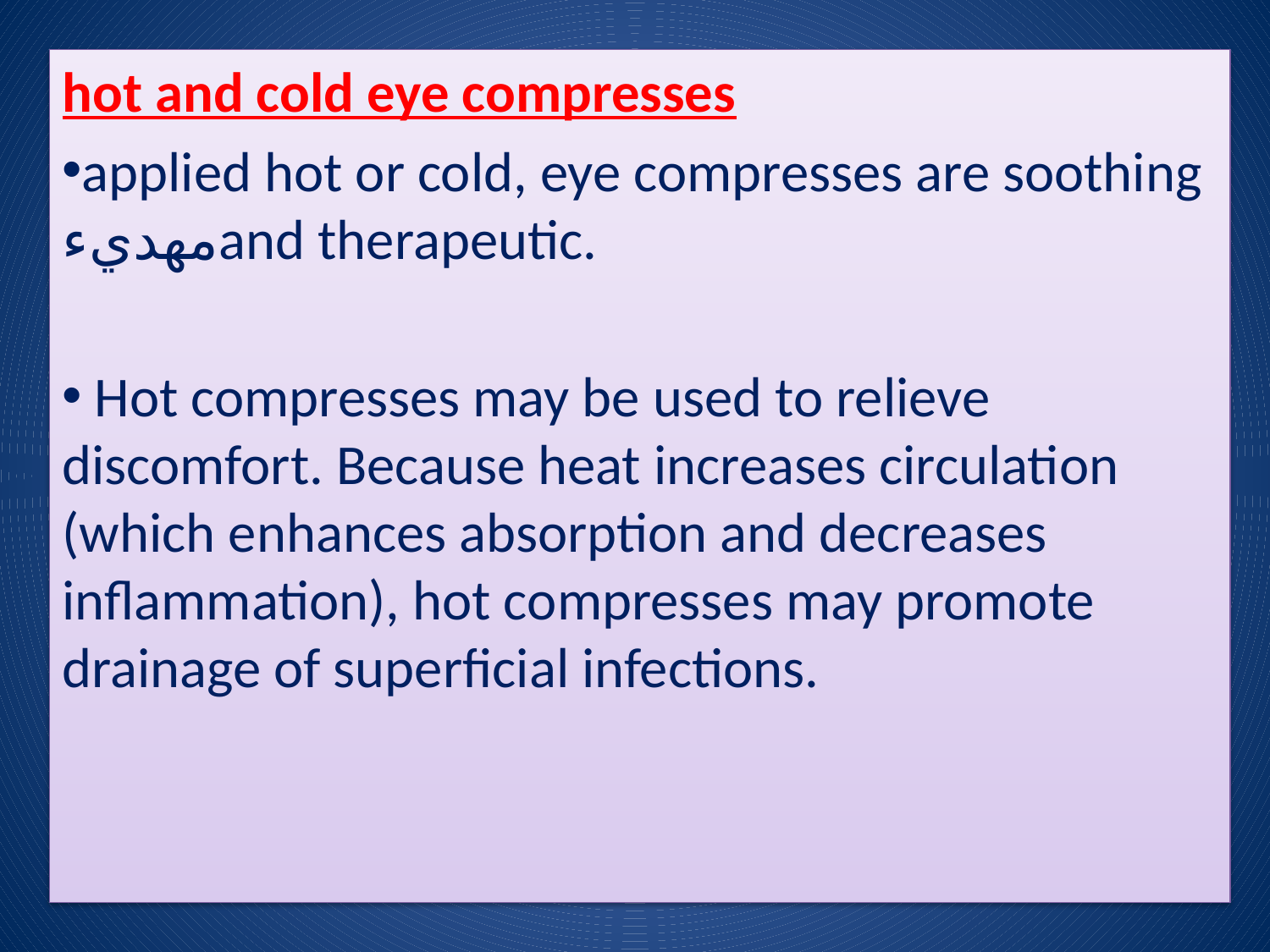

hot and cold eye compresses
applied hot or cold, eye compresses are soothing  مهديءand therapeutic.

 Hot compresses may be used to relieve discomfort. Because heat increases circulation (which enhances absorption and decreases inflammation), hot compresses may promote drainage of superficial infections.